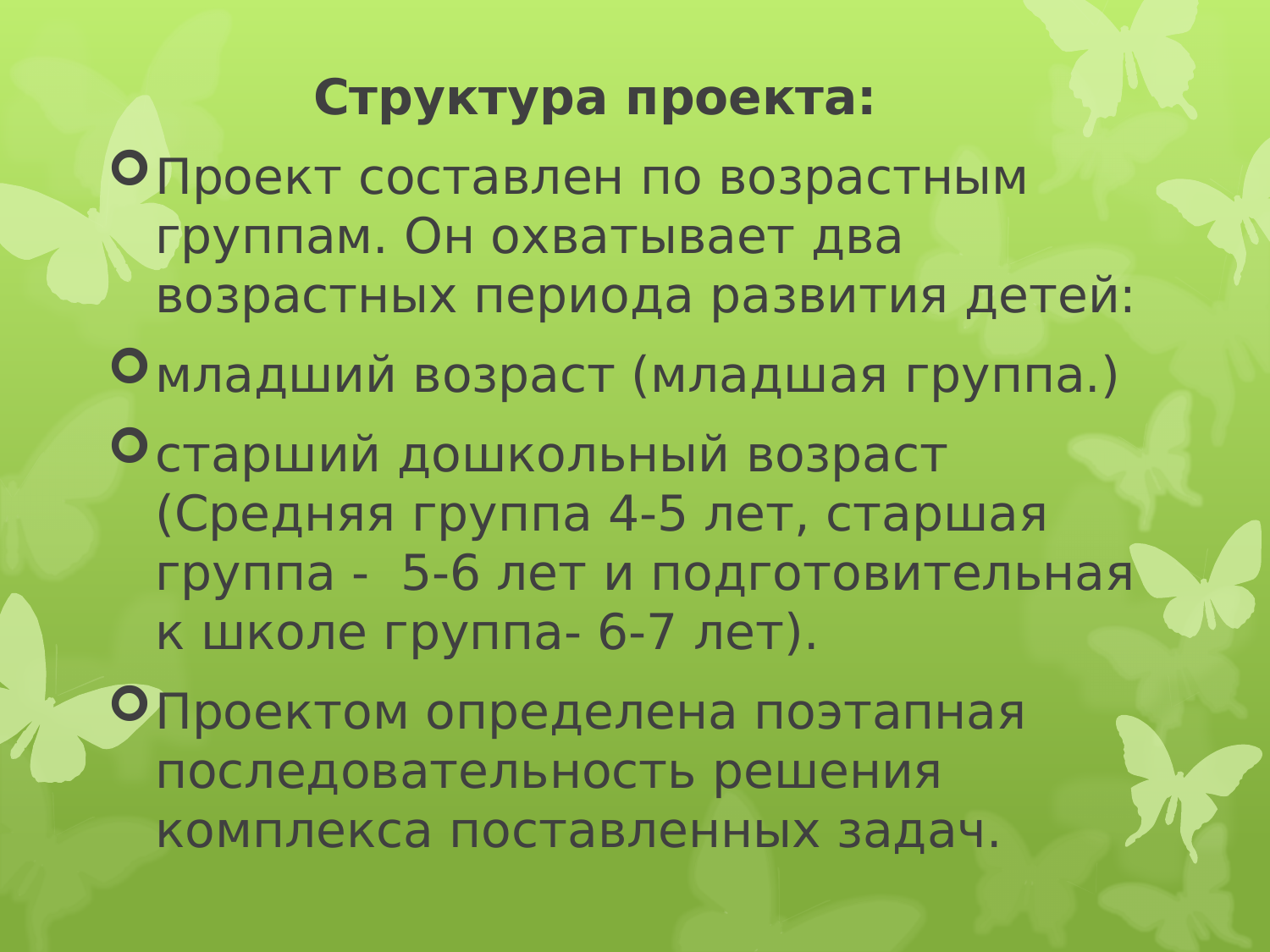

Структура проекта:
Проект составлен по возрастным группам. Он охватывает два возрастных периода развития детей:
младший возраст (младшая группа.)
старший дошкольный возраст (Средняя группа 4-5 лет, старшая группа -  5-6 лет и подготовительная к школе группа- 6-7 лет).
Проектом определена поэтапная последовательность решения комплекса поставленных задач.